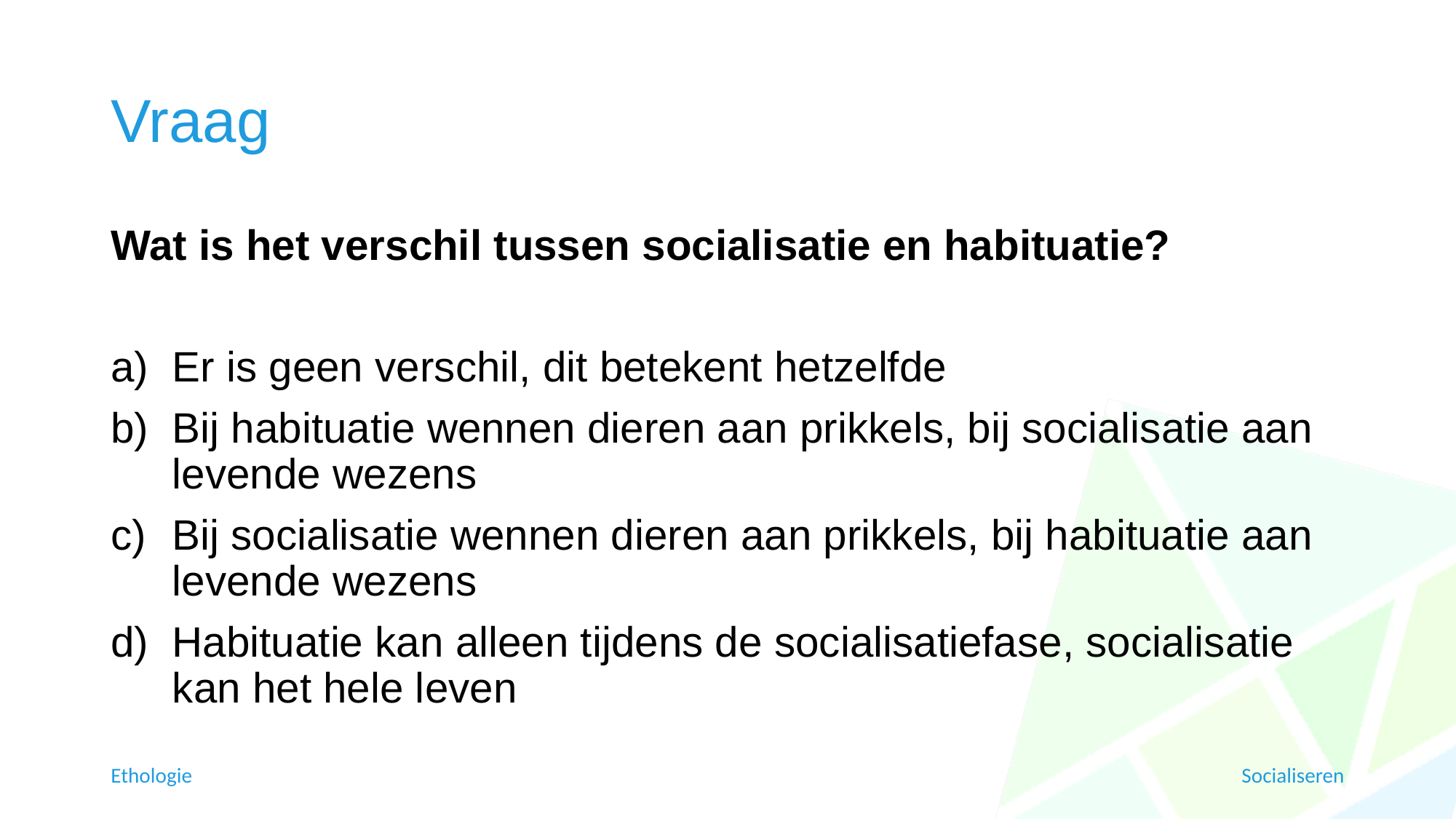

# Vraag
Wat is het verschil tussen socialisatie en habituatie?

Er is geen verschil, dit betekent hetzelfde
Bij habituatie wennen dieren aan prikkels, bij socialisatie aan levende wezens
Bij socialisatie wennen dieren aan prikkels, bij habituatie aan levende wezens
Habituatie kan alleen tijdens de socialisatiefase, socialisatie kan het hele leven
Ethologie
Socialiseren